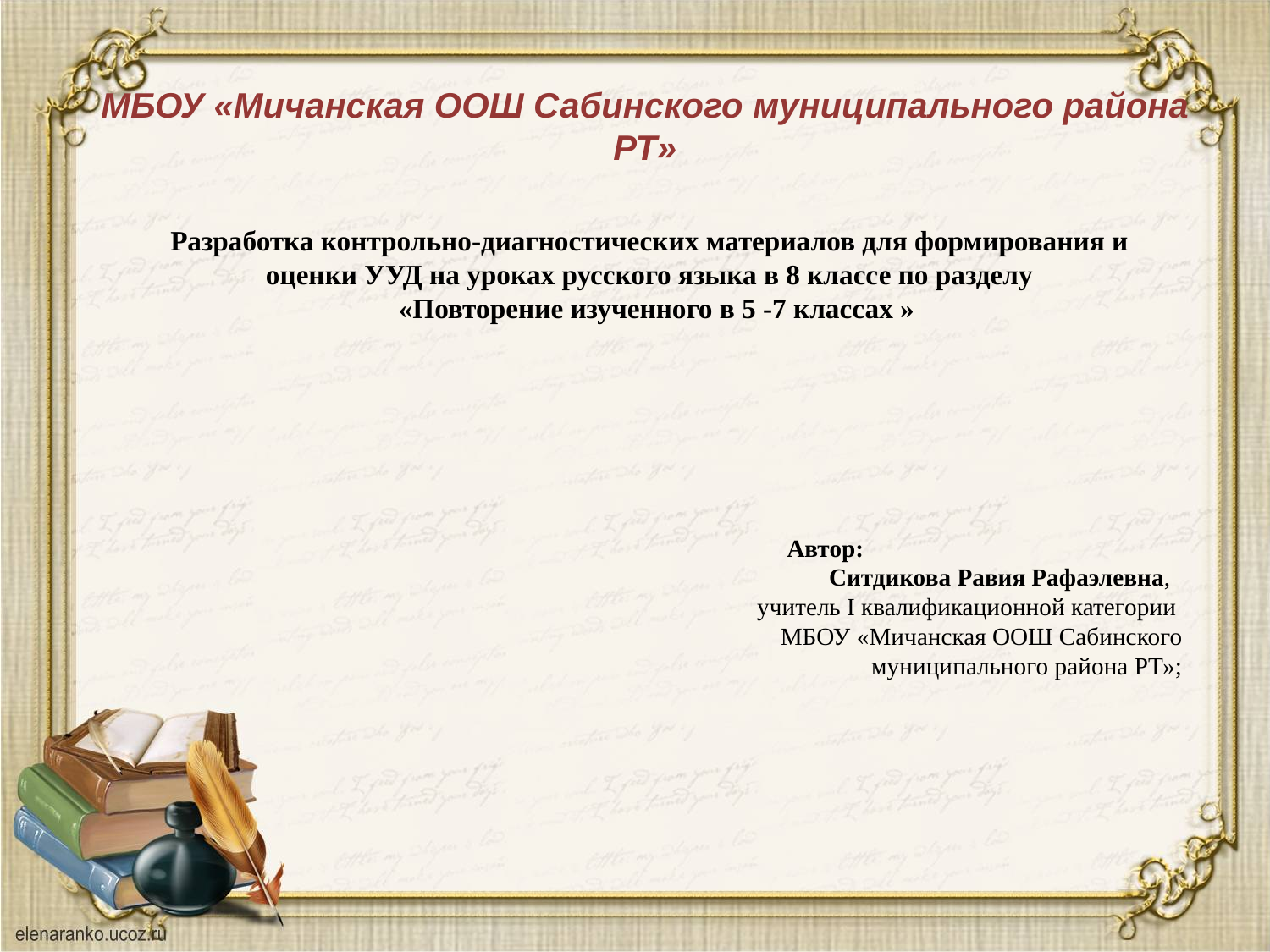

# МБОУ «Мичанская ООШ Сабинского муниципального района РТ»
Разработка контрольно-диагностических материалов для формирования и оценки УУД на уроках русского языка в 8 классе по разделу
  «Повторение изученного в 5 -7 классах »

                                       Автор:
Ситдикова Равия Рафаэлевна,
учитель I квалификационной категории
МБОУ «Мичанская ООШ Сабинского
 муниципального района РТ»;